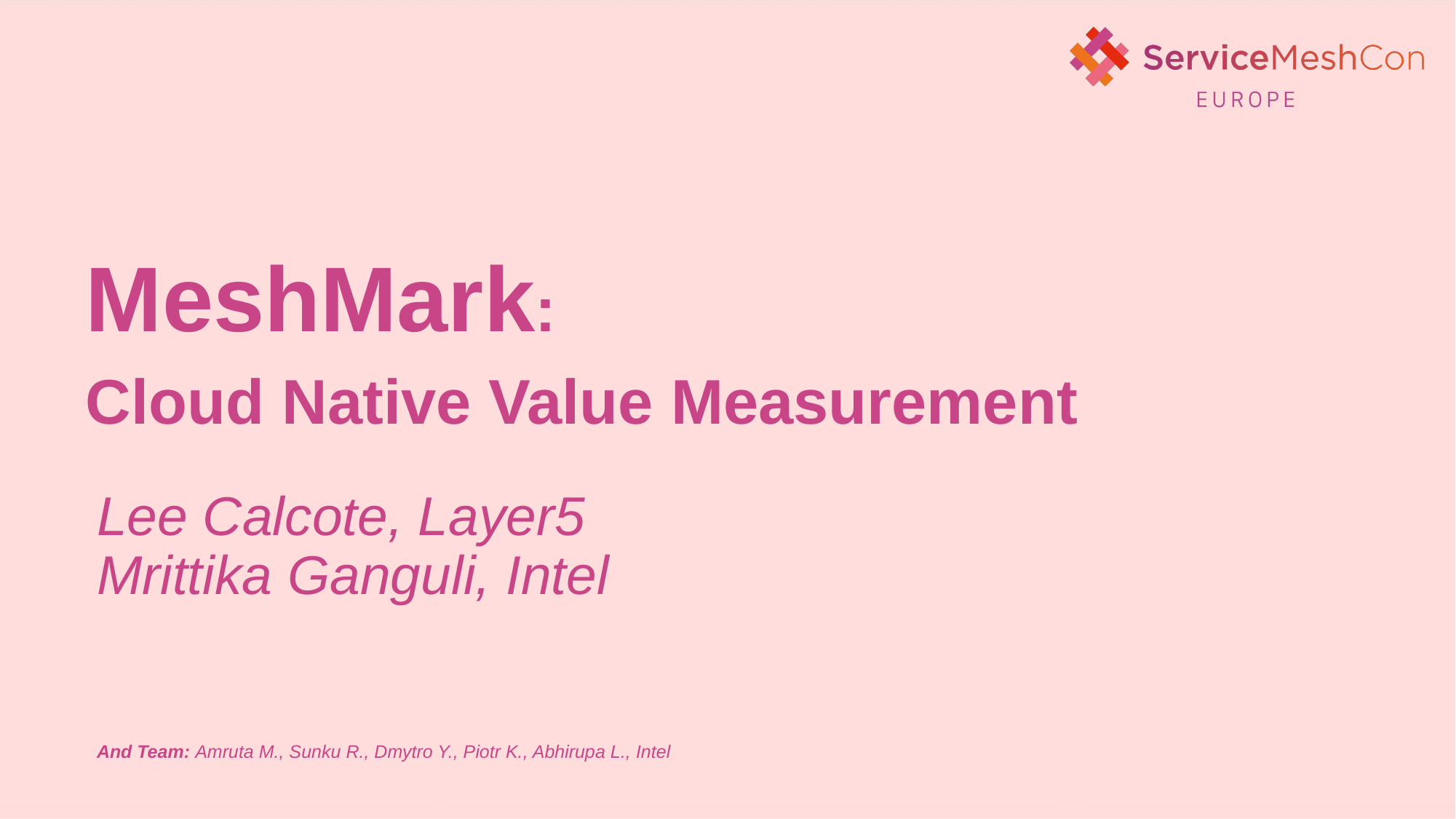

MeshMark:
Cloud Native Value Measurement
Lee Calcote, Layer5
Mrittika Ganguli, Intel
And Team: Amruta M., Sunku R., Dmytro Y., Piotr K., Abhirupa L., Intel